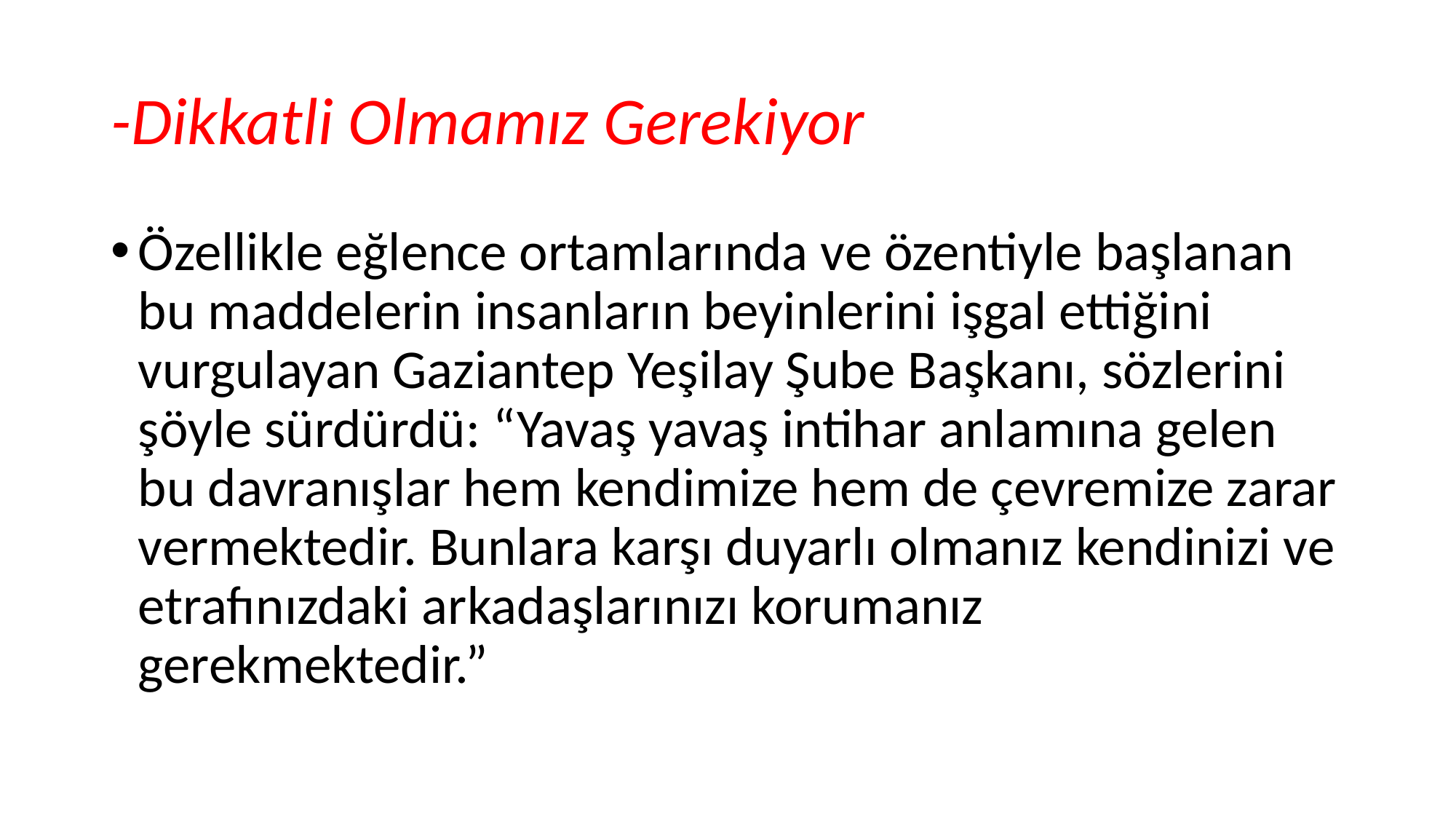

# -Dikkatli Olmamız Gerekiyor
Özellikle eğlence ortamlarında ve özentiyle başlanan bu maddelerin insanların beyinlerini işgal ettiğini vurgulayan Gaziantep Yeşilay Şube Başkanı, sözlerini şöyle sürdürdü: “Yavaş yavaş intihar anlamına gelen bu davranışlar hem kendimize hem de çevremize zarar vermektedir. Bunlara karşı duyarlı olmanız kendinizi ve etrafınızdaki arkadaşlarınızı korumanız gerekmektedir.”